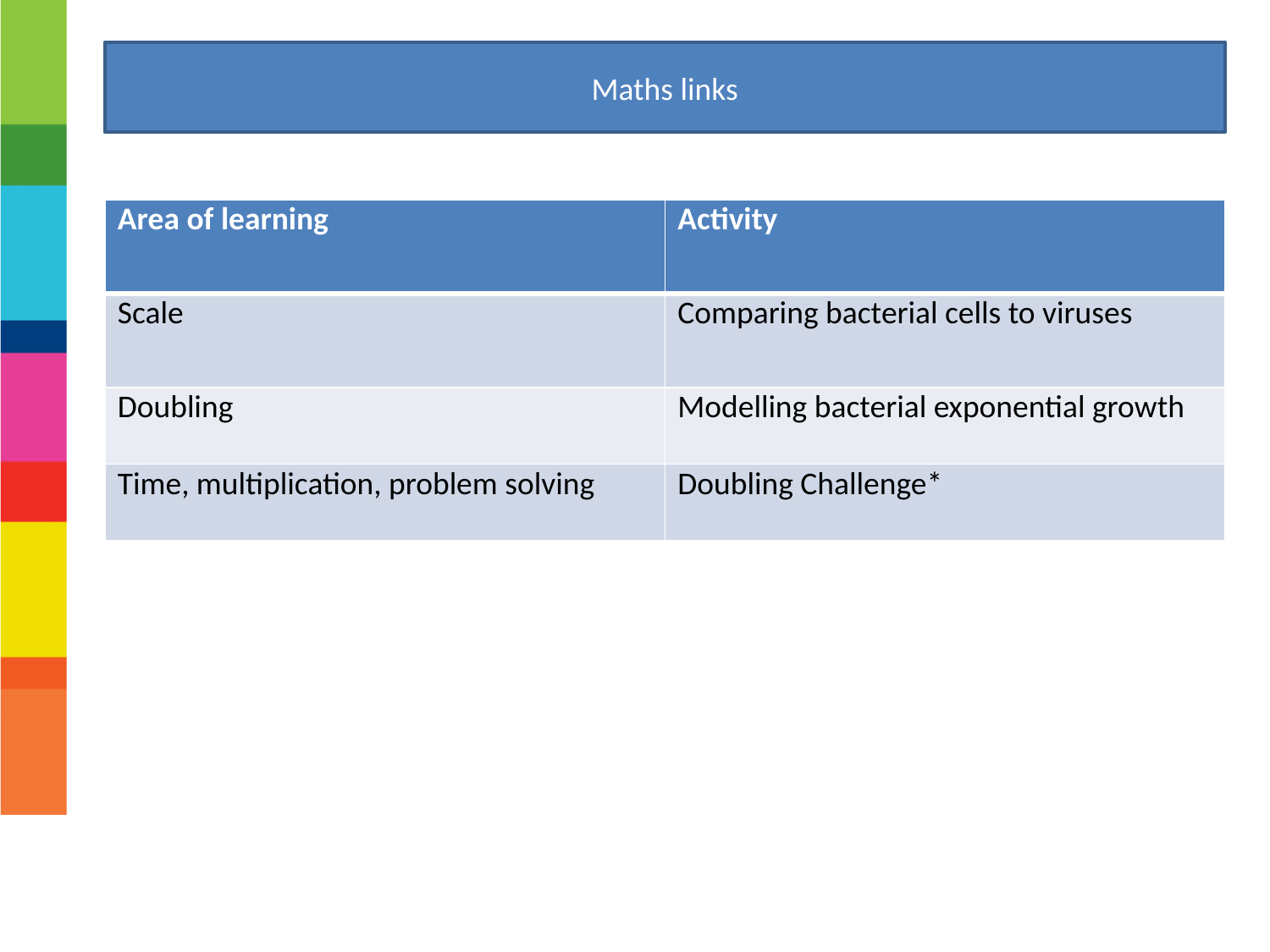

Maths links
| Area of learning | Activity |
| --- | --- |
| Scale | Comparing bacterial cells to viruses |
| Doubling | Modelling bacterial exponential growth |
| Time, multiplication, problem solving | Doubling Challenge\* |